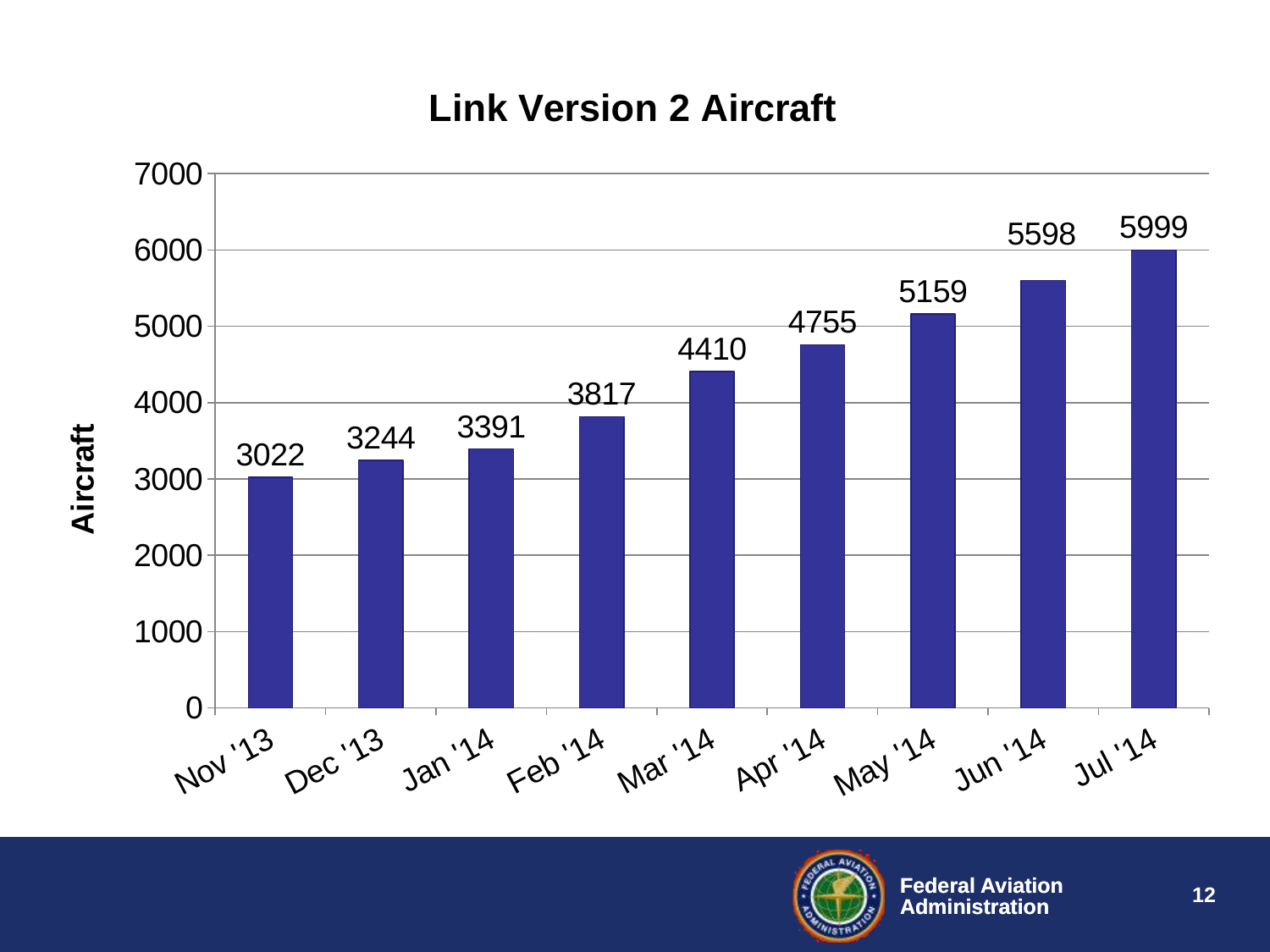

### Chart: Link Version 2 Aircraft

| Category |  |
|---|---|
| Nov '13 | 3022.0 |
| Dec '13 | 3244.0 |
| Jan '14 | 3391.0 |
| Feb '14 | 3817.0 |
| Mar '14 | 4410.0 |
| Apr '14 | 4755.0 |
| May '14 | 5159.0 |
| Jun '14 | 5598.0 |
| Jul '14 | 5999.0 |